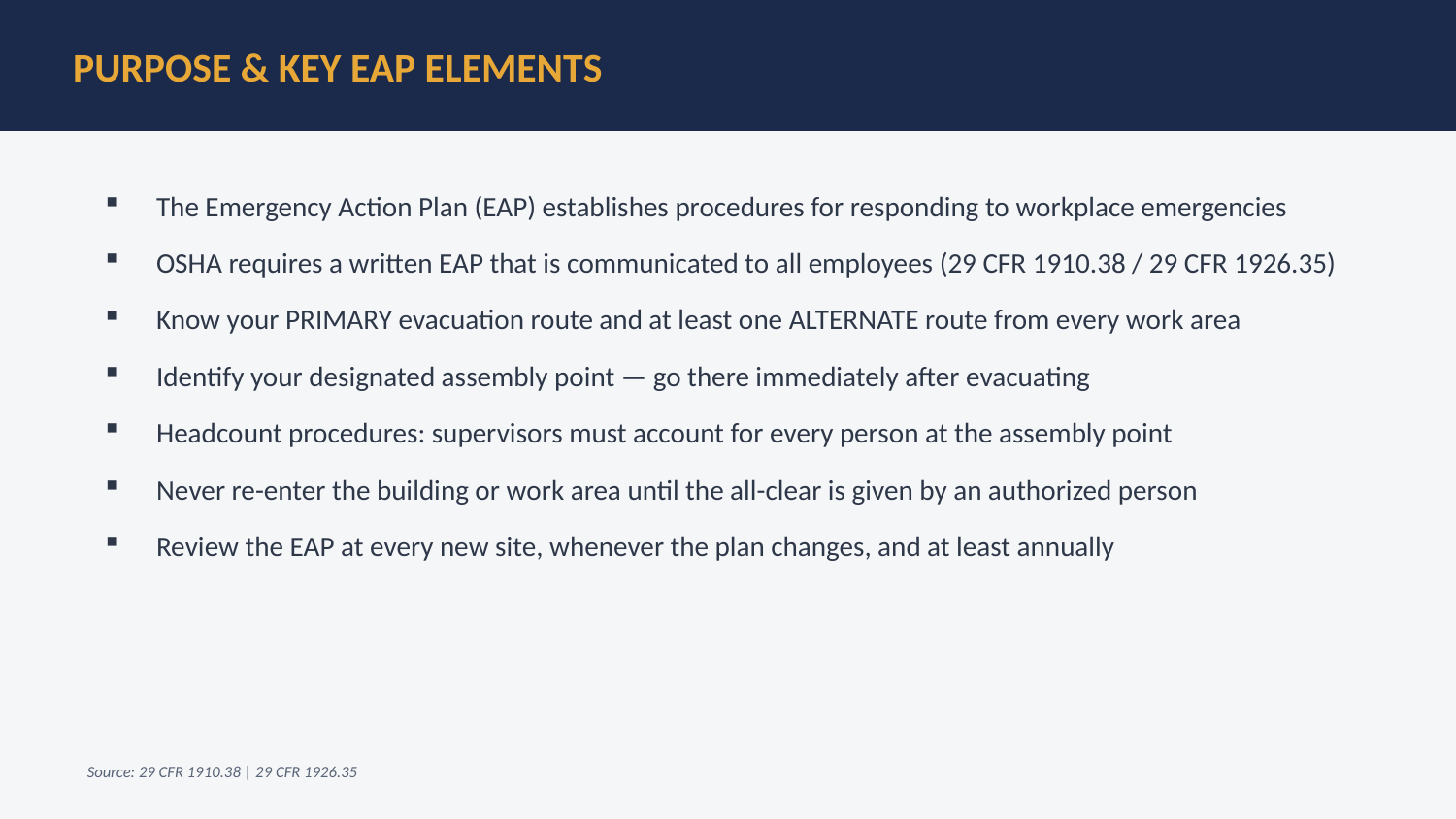

PURPOSE & KEY EAP ELEMENTS
The Emergency Action Plan (EAP) establishes procedures for responding to workplace emergencies
OSHA requires a written EAP that is communicated to all employees (29 CFR 1910.38 / 29 CFR 1926.35)
Know your PRIMARY evacuation route and at least one ALTERNATE route from every work area
Identify your designated assembly point — go there immediately after evacuating
Headcount procedures: supervisors must account for every person at the assembly point
Never re-enter the building or work area until the all-clear is given by an authorized person
Review the EAP at every new site, whenever the plan changes, and at least annually
Source: 29 CFR 1910.38 | 29 CFR 1926.35